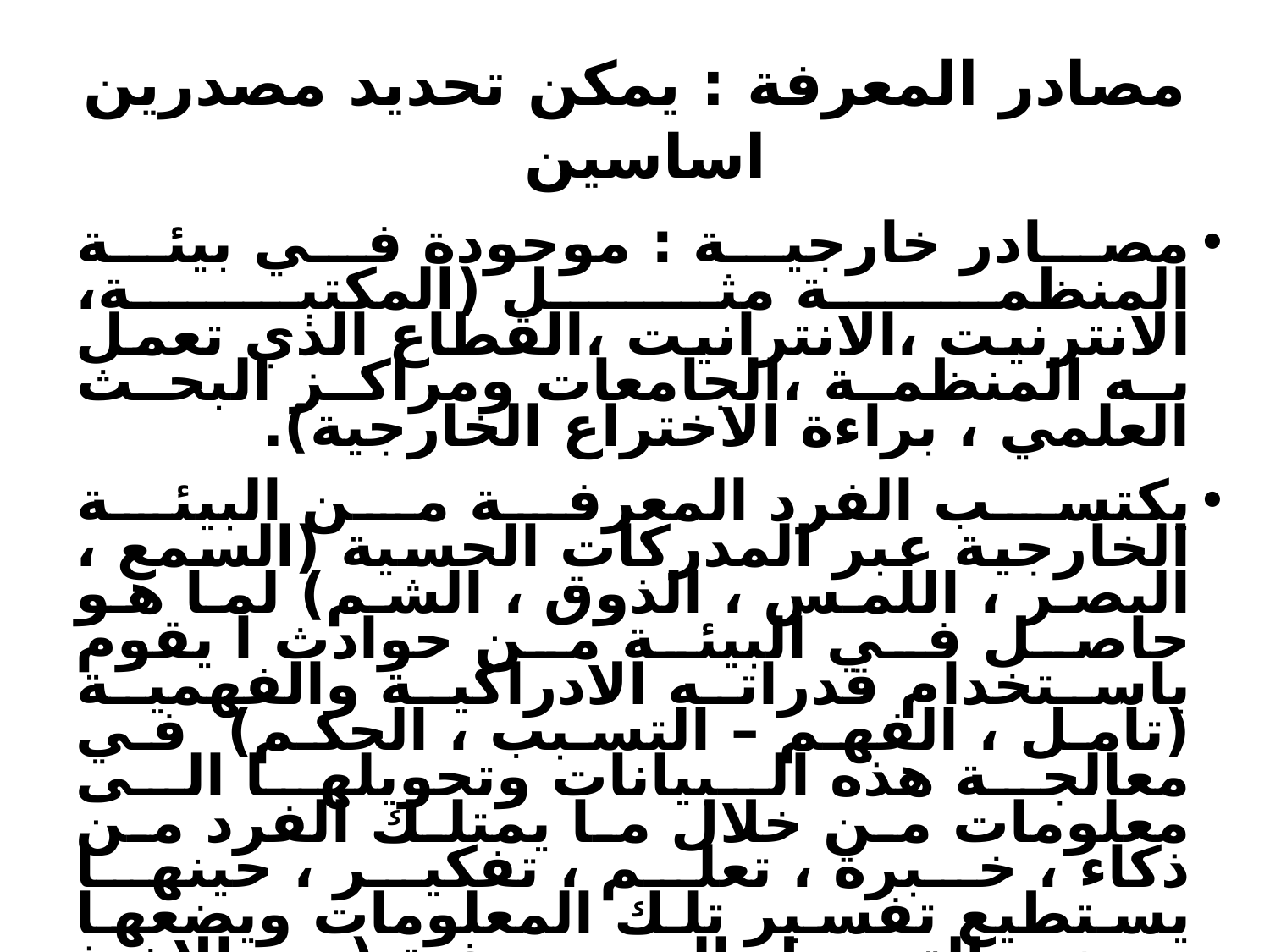

# مصادر المعرفة : يمكن تحديد مصدرين اساسين
مصادر خارجية : موجودة في بيئة المنظمة مثل (المكتبة، الانترنيت ،الانترانيت ،القطاع الذي تعمل به المنظمة ،الجامعات ومراكز البحث العلمي ، براءة الاختراع الخارجية).
يكتسب الفرد المعرفة من البيئة الخارجية عبر المدركات الحسية (السمع ، البصر ، اللمس ، الذوق ، الشم) لما هو حاصل في البيئة من حوادث ا يقوم باستخدام قدراته الادراكية والفهمية (تآمل ، الفهم – التسبب ، الحكم)  في معالجة هذه البيانات وتحويلها الى معلومات من خلال ما يمتلك الفرد من ذكاء ، خبرة ، تعلم ، تفكير ، حينها يستطيع تفسير تلك المعلومات ويضعها موضع التحويل الى معرفة (مع الاخذ بالاعتبار اختلاف الافراد في مدركاتهم وفهمهم).